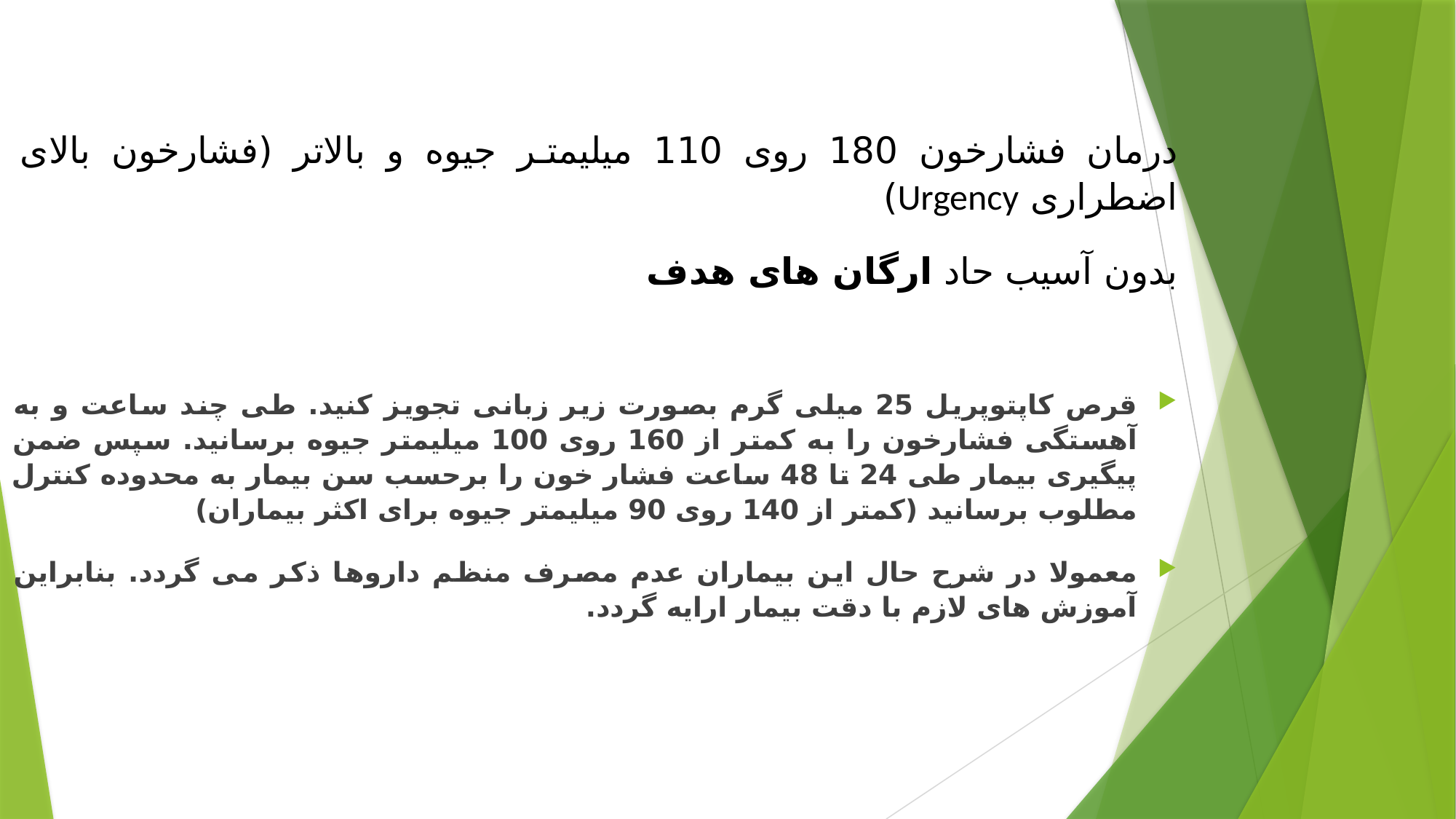

درمان فشارخون 180 روی 110 میلیمتر جیوه و بالاتر (فشارخون بالای اضطراری Urgency)
بدون آسیب حاد ارگان های هدف

قرص کاپتوپریل 25 میلی گرم بصورت زیر زبانی تجویز کنید. طی چند ساعت و به آهستگی فشارخون را به کمتر از 160 روی 100 میلیمتر جیوه برسانید. سپس ضمن پیگیری بیمار طی 24 تا 48 ساعت فشار خون را برحسب سن بیمار به محدوده کنترل مطلوب برسانید (کمتر از 140 روی 90 میلیمتر جیوه برای اکثر بیماران)
معمولا در شرح حال این بیماران عدم مصرف منظم داروها ذکر می گردد. بنابراین آموزش های لازم با دقت بیمار ارایه گردد.